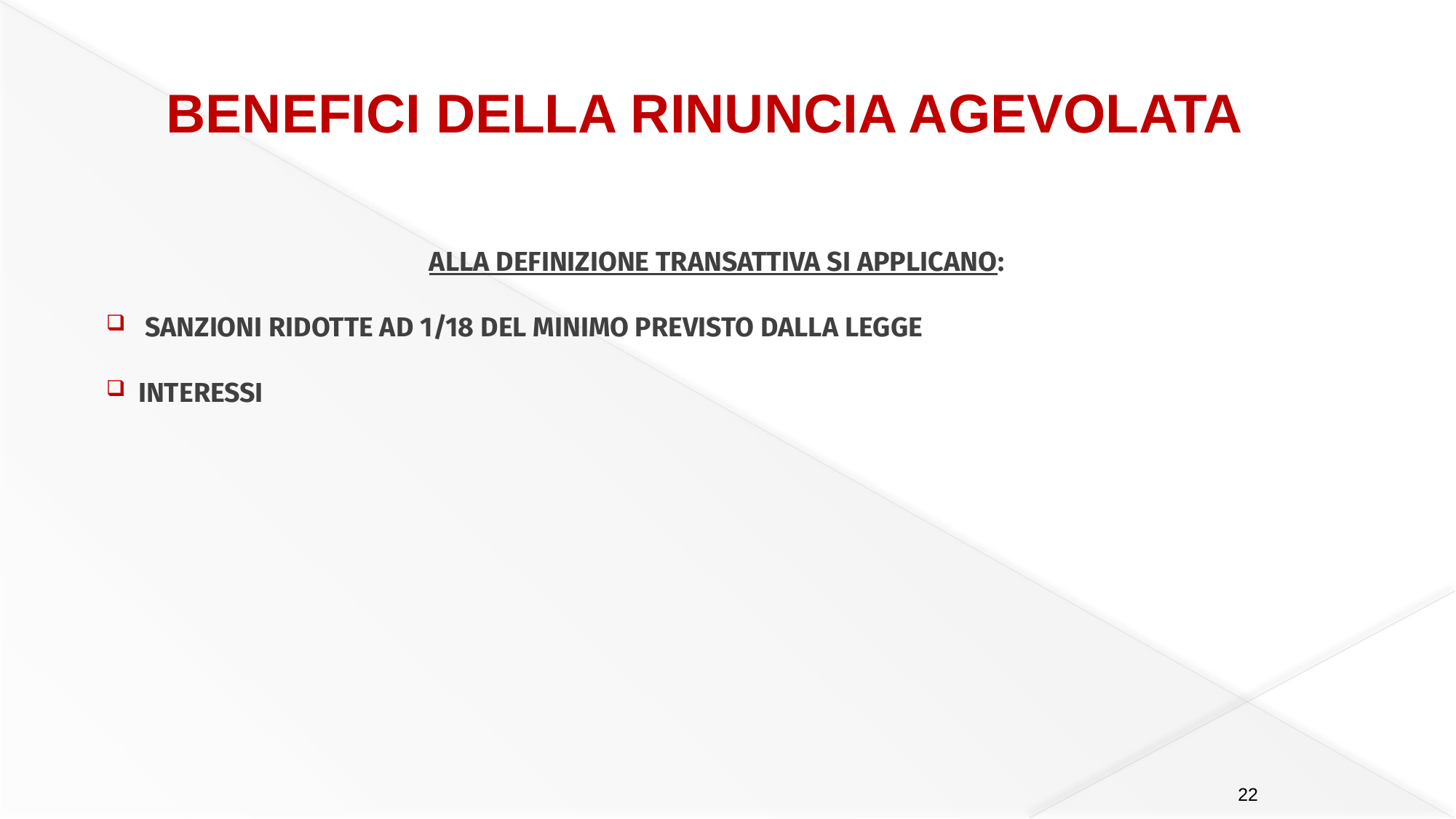

BENEFICI DELLA RINUNCIA AGEVOLATA

ALLA DEFINIZIONE TRANSATTIVA SI APPLICANO:

  SANZIONI RIDOTTE AD 1/18 DEL MINIMO PREVISTO DALLA LEGGE

 INTERESSI

22